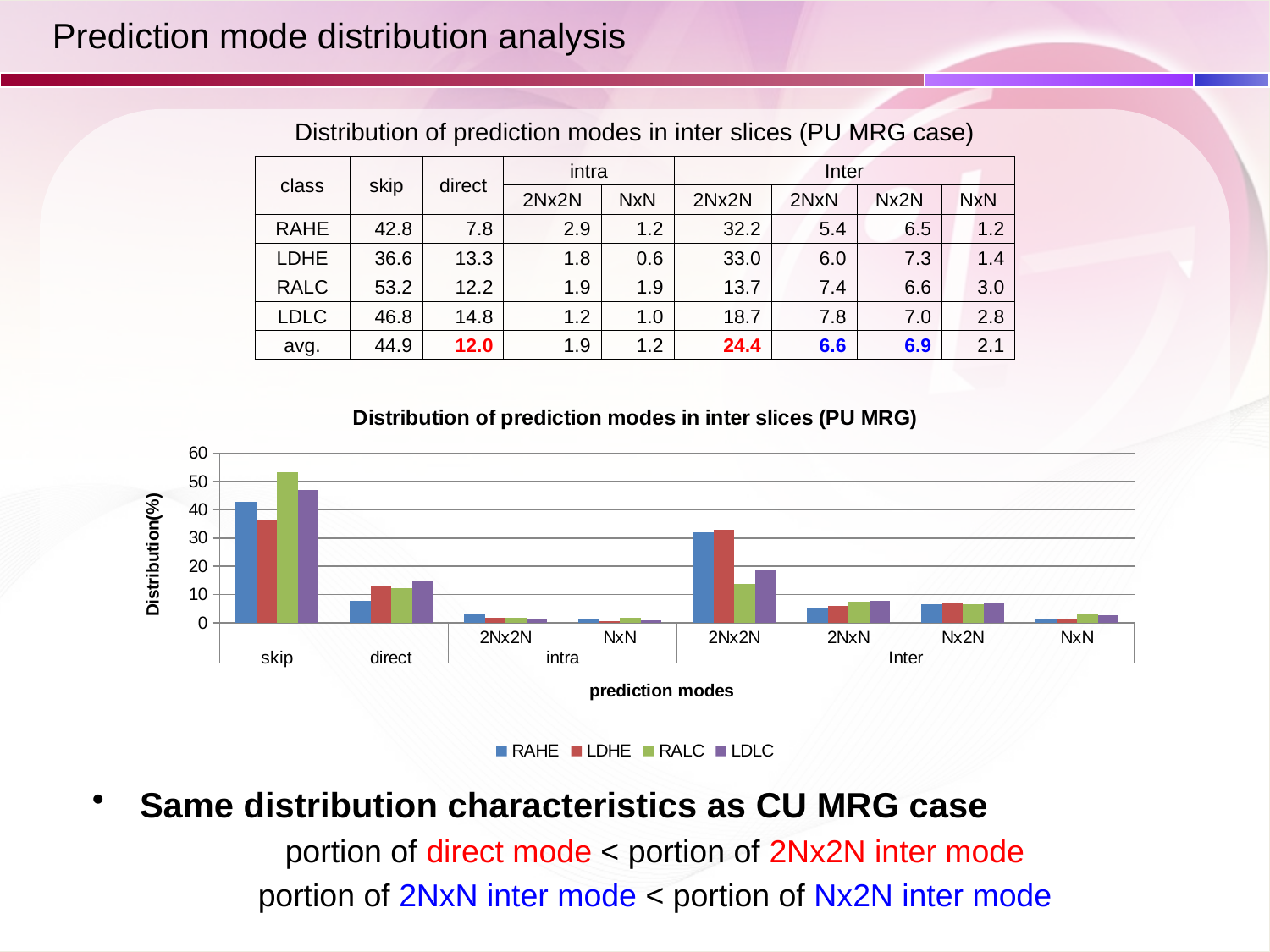

# Prediction mode distribution analysis
Distribution of prediction modes in inter slices (PU MRG case)
| class | skip | direct | intra |  | Inter |  |  |  |
| --- | --- | --- | --- | --- | --- | --- | --- | --- |
|  |  |  | 2Nx2N | NxN | 2Nx2N | 2NxN | Nx2N | NxN |
| RAHE | 42.8 | 7.8 | 2.9 | 1.2 | 32.2 | 5.4 | 6.5 | 1.2 |
| LDHE | 36.6 | 13.3 | 1.8 | 0.6 | 33.0 | 6.0 | 7.3 | 1.4 |
| RALC | 53.2 | 12.2 | 1.9 | 1.9 | 13.7 | 7.4 | 6.6 | 3.0 |
| LDLC | 46.8 | 14.8 | 1.2 | 1.0 | 18.7 | 7.8 | 7.0 | 2.8 |
| avg. | 44.9 | 12.0 | 1.9 | 1.2 | 24.4 | 6.6 | 6.9 | 2.1 |

### Chart: Distribution of prediction modes in inter slices (PU MRG)

| Category |  |  |  |  |
|---|---|---|---|---|
|  | 42.77 | 36.62000000000001 | 53.18 | 46.83 |
|  | 7.8 | 13.27 | 12.239999999999998 | 14.81 |
| 2Nx2N | 2.8699999999999997 | 1.8 | 1.86 | 1.1800000000000037 |
| NxN | 1.24 | 0.6100000000000007 | 1.9300000000000037 | 0.9500000000000006 |
| 2Nx2N | 32.17 | 33.01 | 13.7 | 18.68 |
| 2NxN | 5.430000000000002 | 5.96 | 7.39 | 7.75 |
| Nx2N | 6.48 | 7.3 | 6.64 | 7.02 |
| NxN | 1.24 | 1.43 | 3.04 | 2.7800000000000002 |
Same distribution characteristics as CU MRG case
portion of direct mode < portion of 2Nx2N inter mode
portion of 2NxN inter mode < portion of Nx2N inter mode